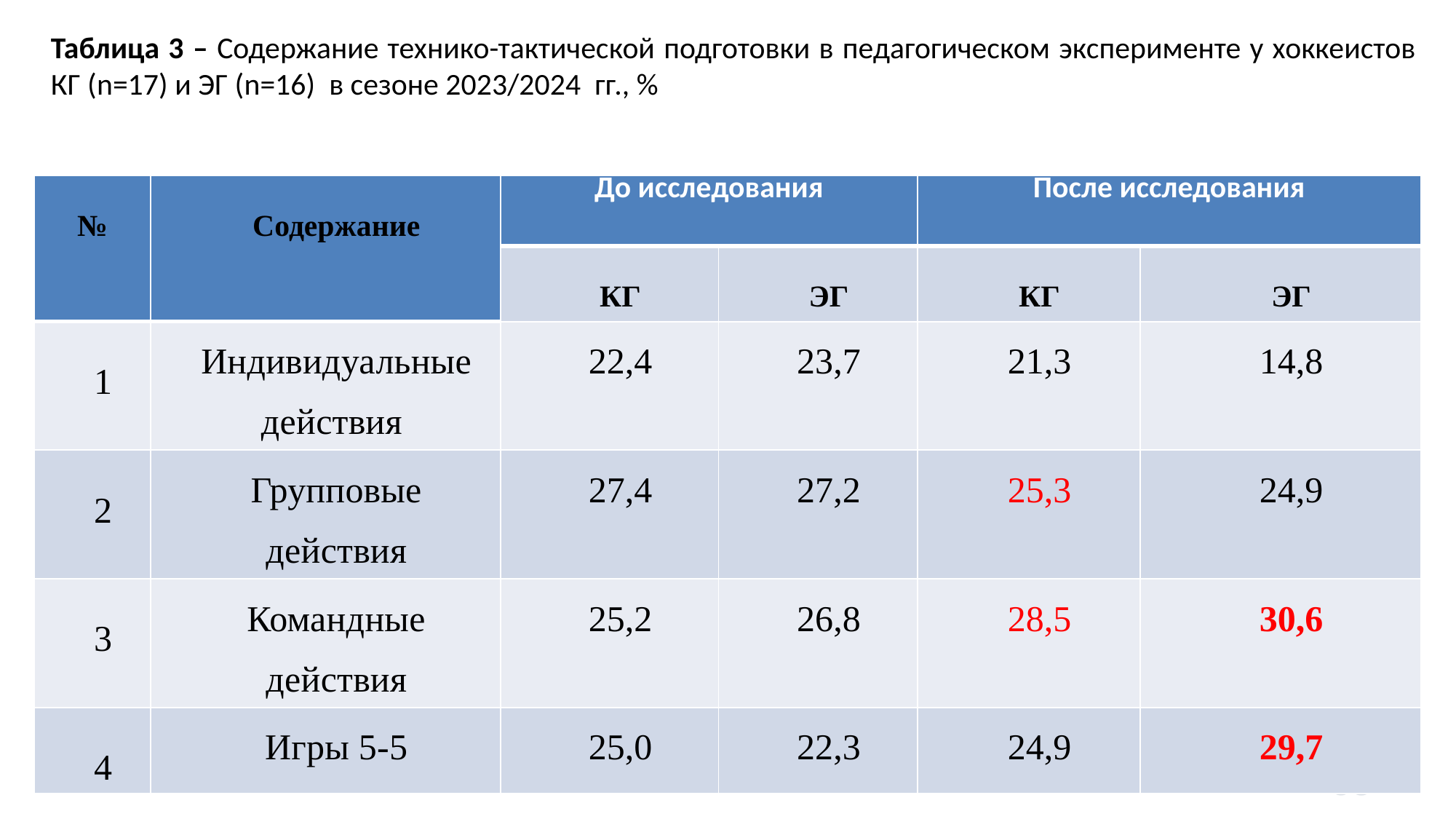

Таблица 3 – Содержание технико-тактической подготовки в педагогическом эксперименте у хоккеистов КГ (n=17) и ЭГ (n=16)  в сезоне 2023/2024  гг., %

| № | Содержание | До исследования |  | После исследования |  |
| --- | --- | --- | --- | --- | --- |
|  |  | КГ | ЭГ | КГ | ЭГ |
| 1 | Индивидуальные действия | 22,4 | 23,7 | 21,3 | 14,8 |
| 2 | Групповые действия | 27,4 | 27,2 | 25,3 | 24,9 |
| 3 | Командные действия | 25,2 | 26,8 | 28,5 | 30,6 |
| 4 | Игры 5-5 | 25,0 | 22,3 | 24,9 | 29,7 |
53